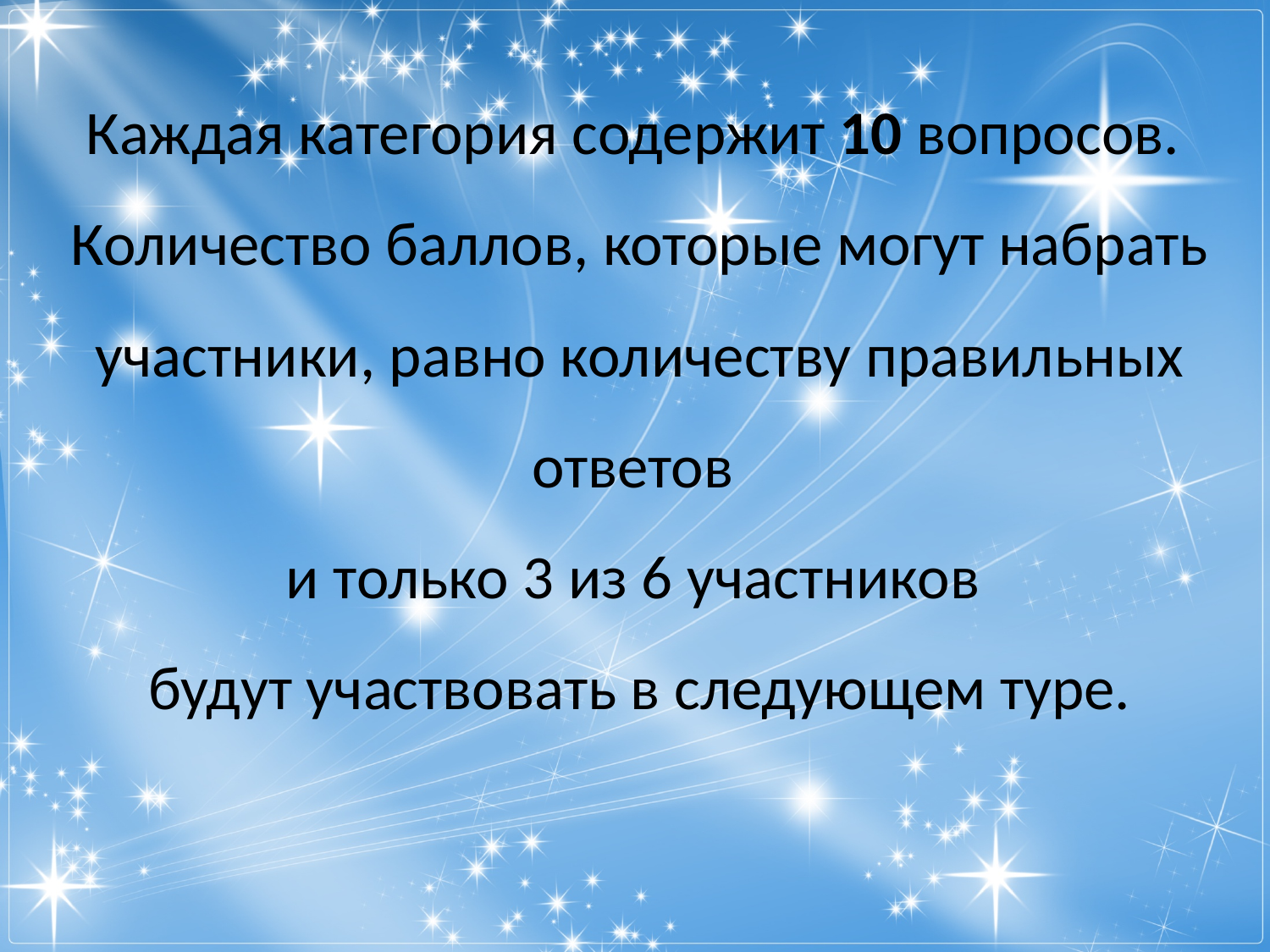

Каждая категория содержит 10 вопросов.
Количество баллов, которые могут набрать участники, равно количеству правильных ответов
и только 3 из 6 участников
будут участвовать в следующем туре.